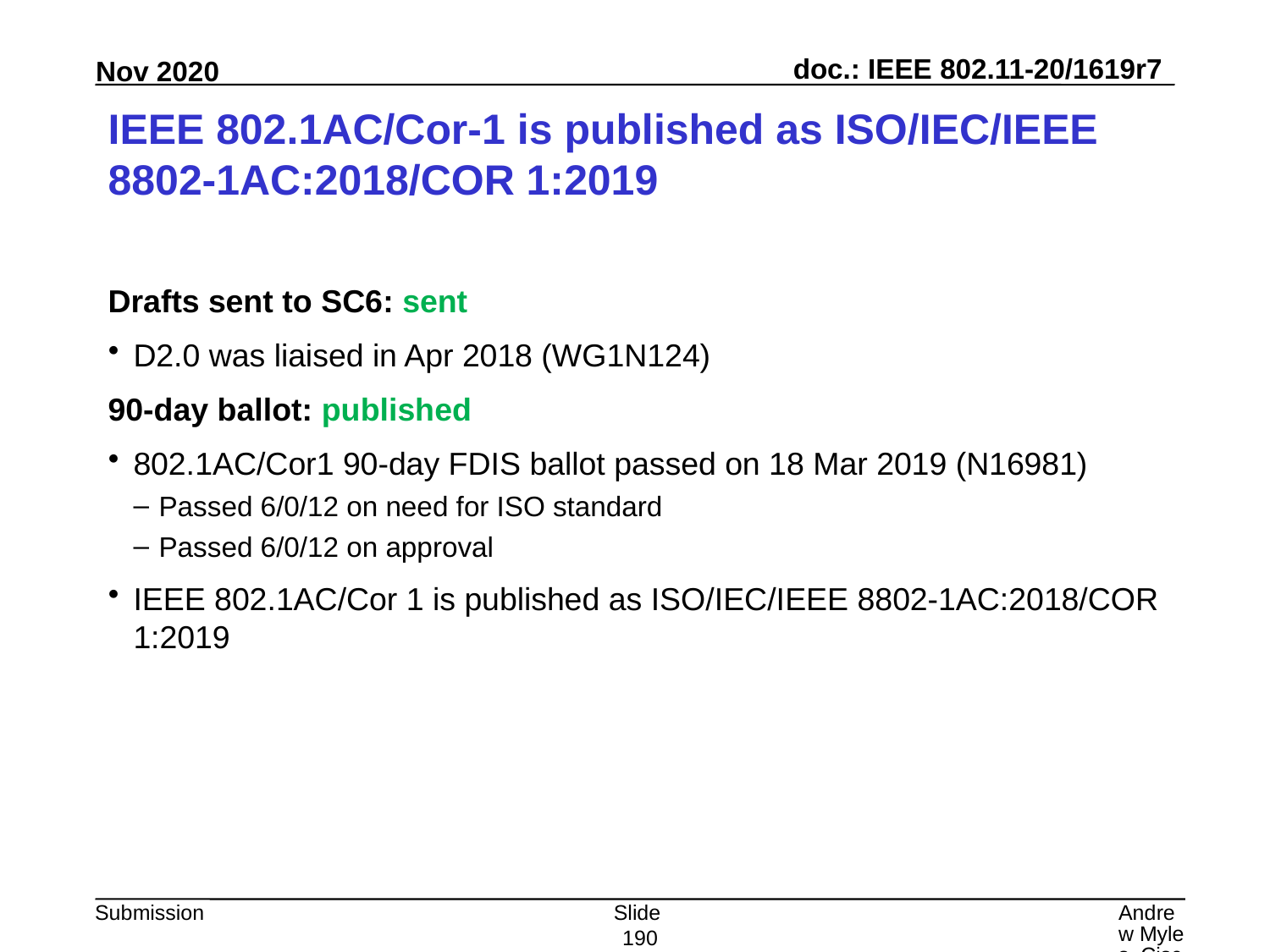

# IEEE 802.1AC/Cor-1 is published as ISO/IEC/IEEE 8802-1AC:2018/COR 1:2019
Drafts sent to SC6: sent
D2.0 was liaised in Apr 2018 (WG1N124)
90-day ballot: published
802.1AC/Cor1 90-day FDIS ballot passed on 18 Mar 2019 (N16981)
Passed 6/0/12 on need for ISO standard
Passed 6/0/12 on approval
IEEE 802.1AC/Cor 1 is published as ISO/IEC/IEEE 8802-1AC:2018/COR 1:2019
Slide 190
Andrew Myles, Cisco